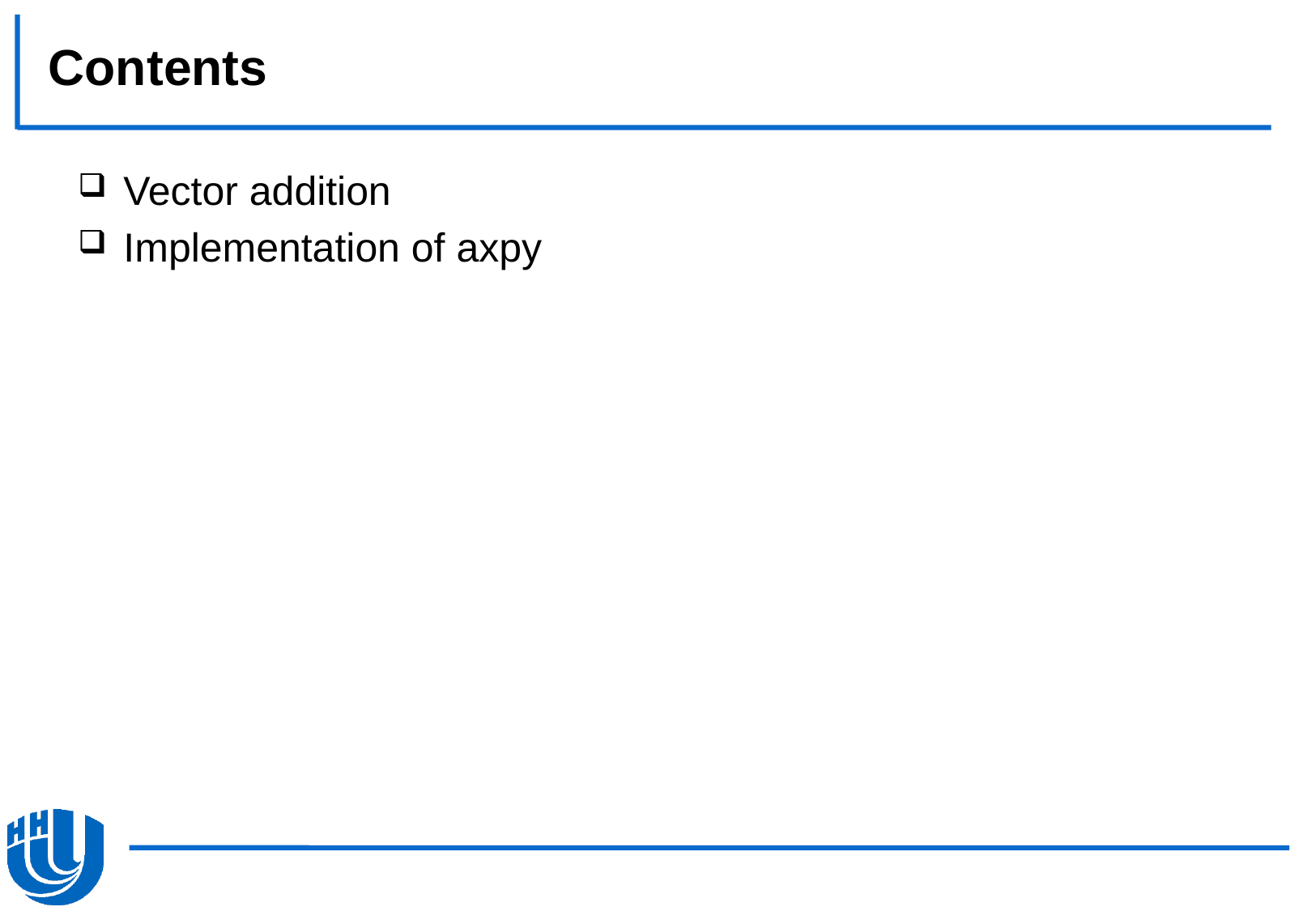

# Contents
Vector addition
Implementation of axpy